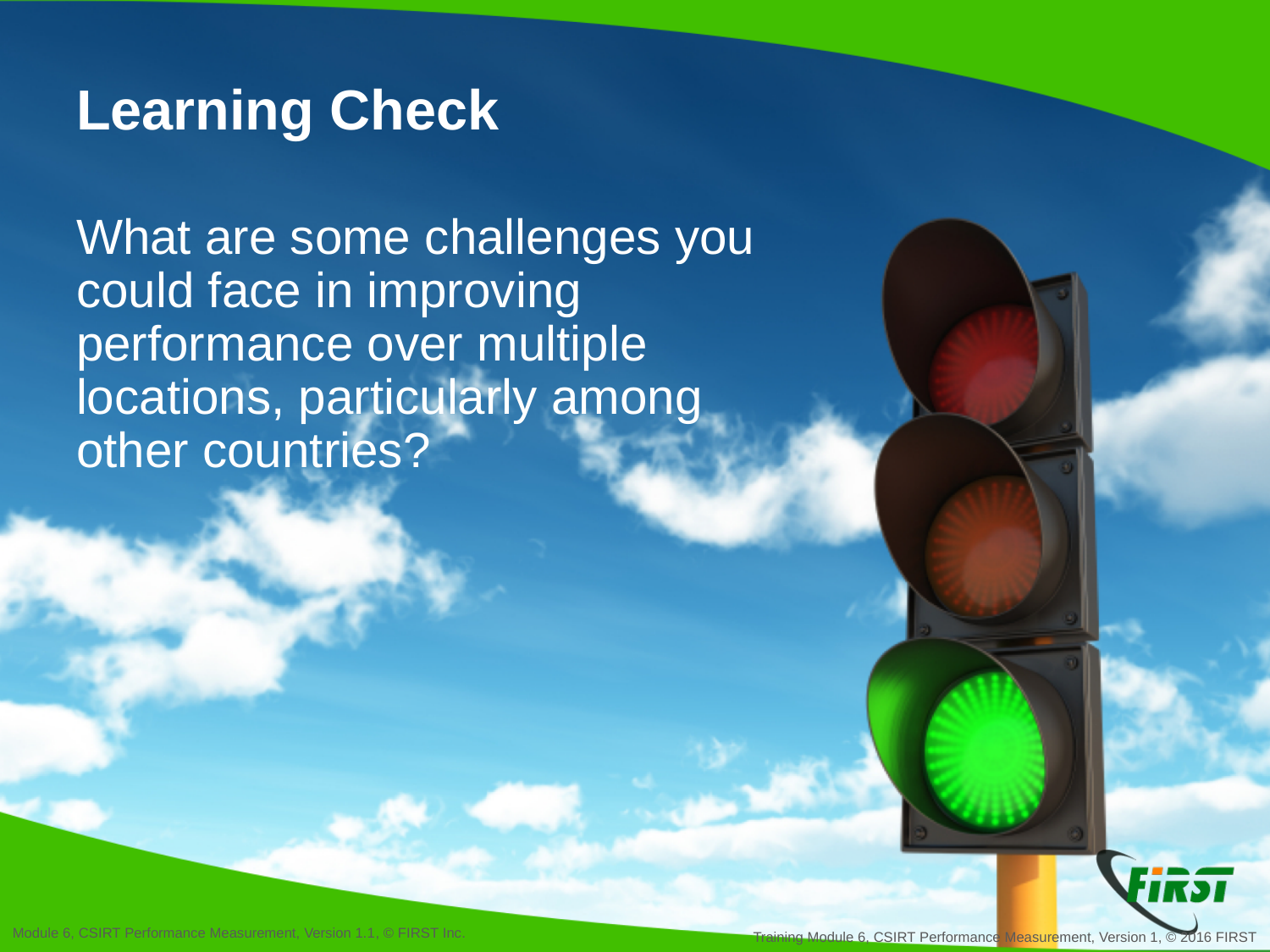

# Learning Check
What are some challenges you could face in improving performance over multiple locations, particularly among other countries?
Training Module 6, CSIRT Performance Measurement, Version 1, © 2016 FIRST